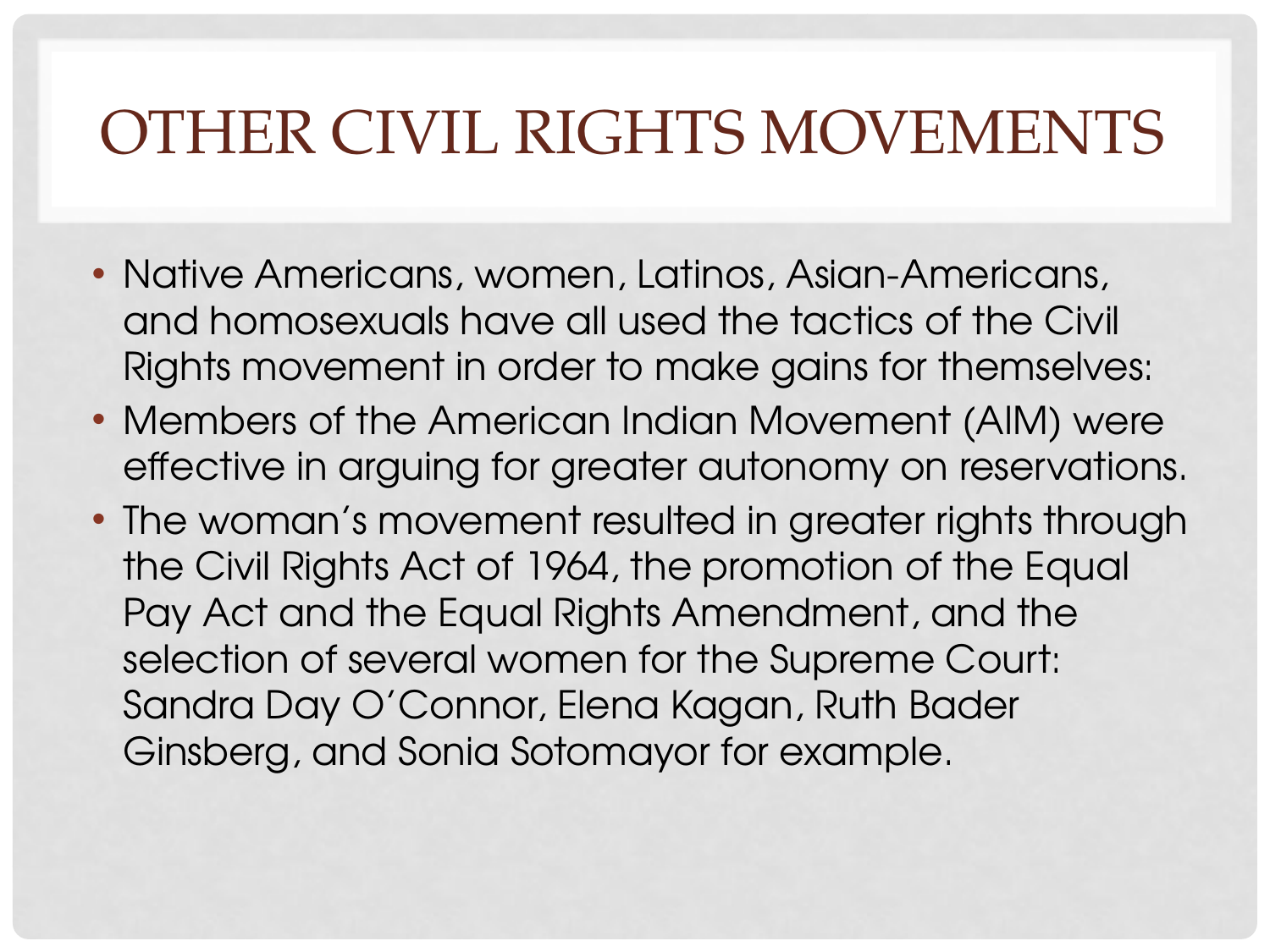

# Other Civil Rights Movements
Native Americans, women, Latinos, Asian-Americans, and homosexuals have all used the tactics of the Civil Rights movement in order to make gains for themselves:
Members of the American Indian Movement (AIM) were effective in arguing for greater autonomy on reservations.
The woman’s movement resulted in greater rights through the Civil Rights Act of 1964, the promotion of the Equal Pay Act and the Equal Rights Amendment, and the selection of several women for the Supreme Court: Sandra Day O’Connor, Elena Kagan, Ruth Bader Ginsberg, and Sonia Sotomayor for example.